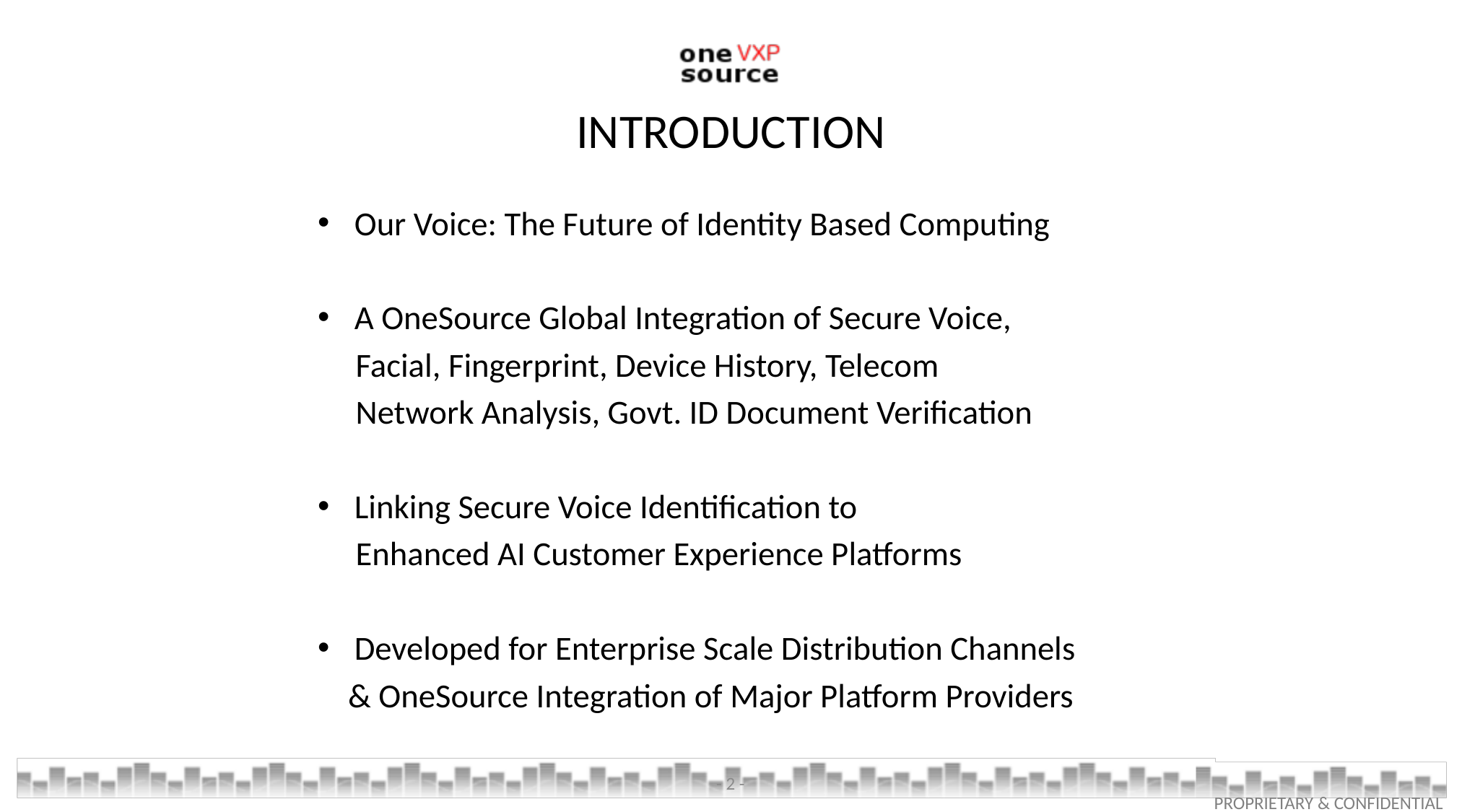

# INTRODUCTION

Our Voice: The Future of Identity Based Computing

A OneSource Global Integration of Secure Voice,
     Facial, Fingerprint, Device History, Telecom
     Network Analysis, Govt. ID Document Verification

Linking Secure Voice Identification to
     Enhanced AI Customer Experience Platforms

Developed for Enterprise Scale Distribution Channels
    & OneSource Integration of Major Platform Providers

- 2 -
PROPRIETARY & CONFIDENTIAL